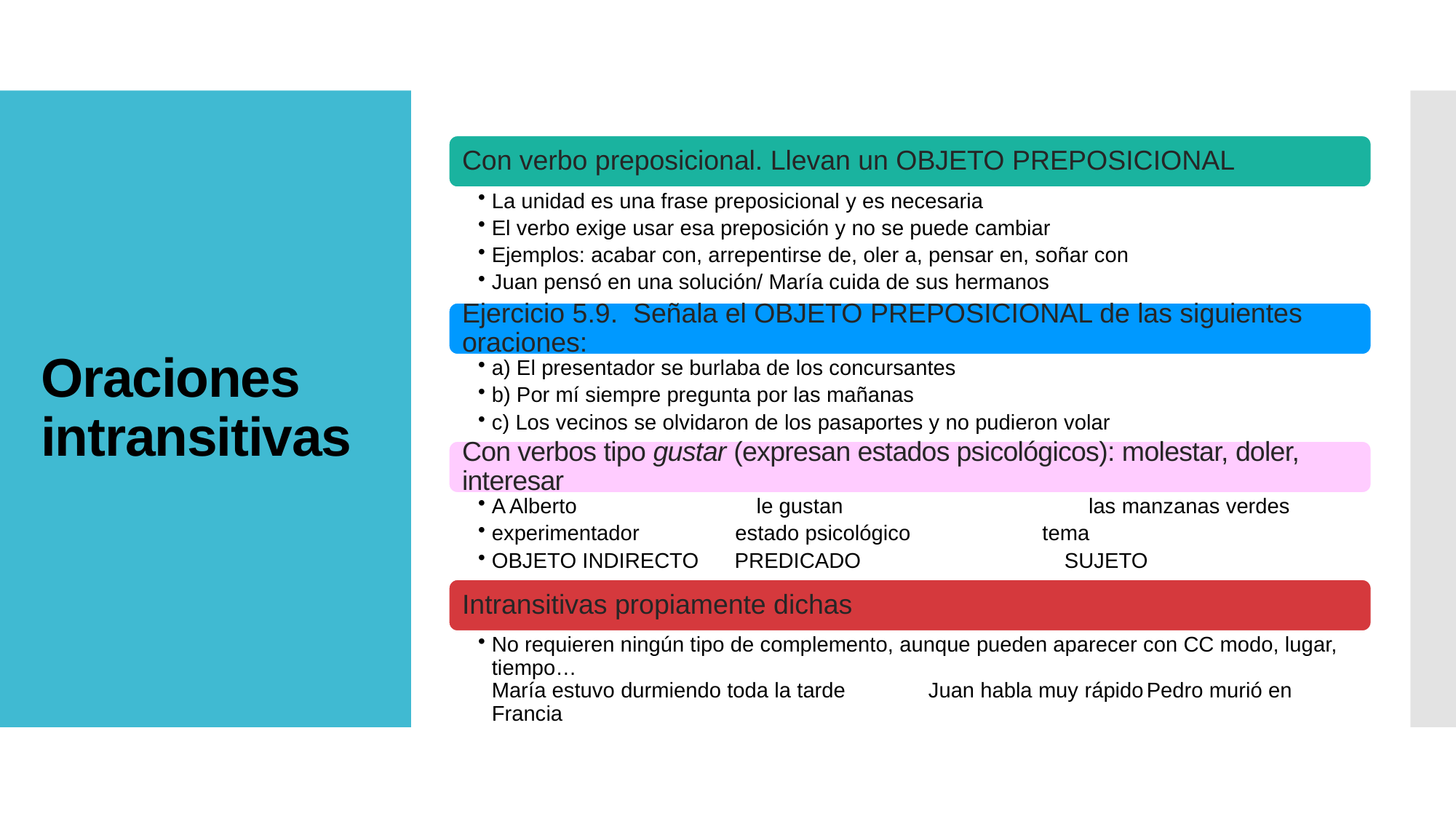

Con verbo preposicional. Llevan un OBJETO PREPOSICIONAL
La unidad es una frase preposicional y es necesaria
El verbo exige usar esa preposición y no se puede cambiar
Ejemplos: acabar con, arrepentirse de, oler a, pensar en, soñar con
Juan pensó en una solución/ María cuida de sus hermanos
Ejercicio 5.9.  Señala el OBJETO PREPOSICIONAL de las siguientes oraciones:
a) El presentador se burlaba de los concursantes
b) Por mí siempre pregunta por las mañanas
c) Los vecinos se olvidaron de los pasaportes y no pudieron volar
Con verbos tipo gustar (expresan estados psicológicos): molestar, doler, interesar
A Alberto                              le gustan                                         las manzanas verdes
experimentador                estado psicológico                      tema
OBJETO INDIRECTO      PREDICADO                                  SUJETO
Intransitivas propiamente dichas
No requieren ningún tipo de complemento, aunque pueden aparecer con CC modo, lugar, tiempo…
María estuvo durmiendo toda la tarde	Juan habla muy rápido	Pedro murió en Francia
# Oraciones intransitivas